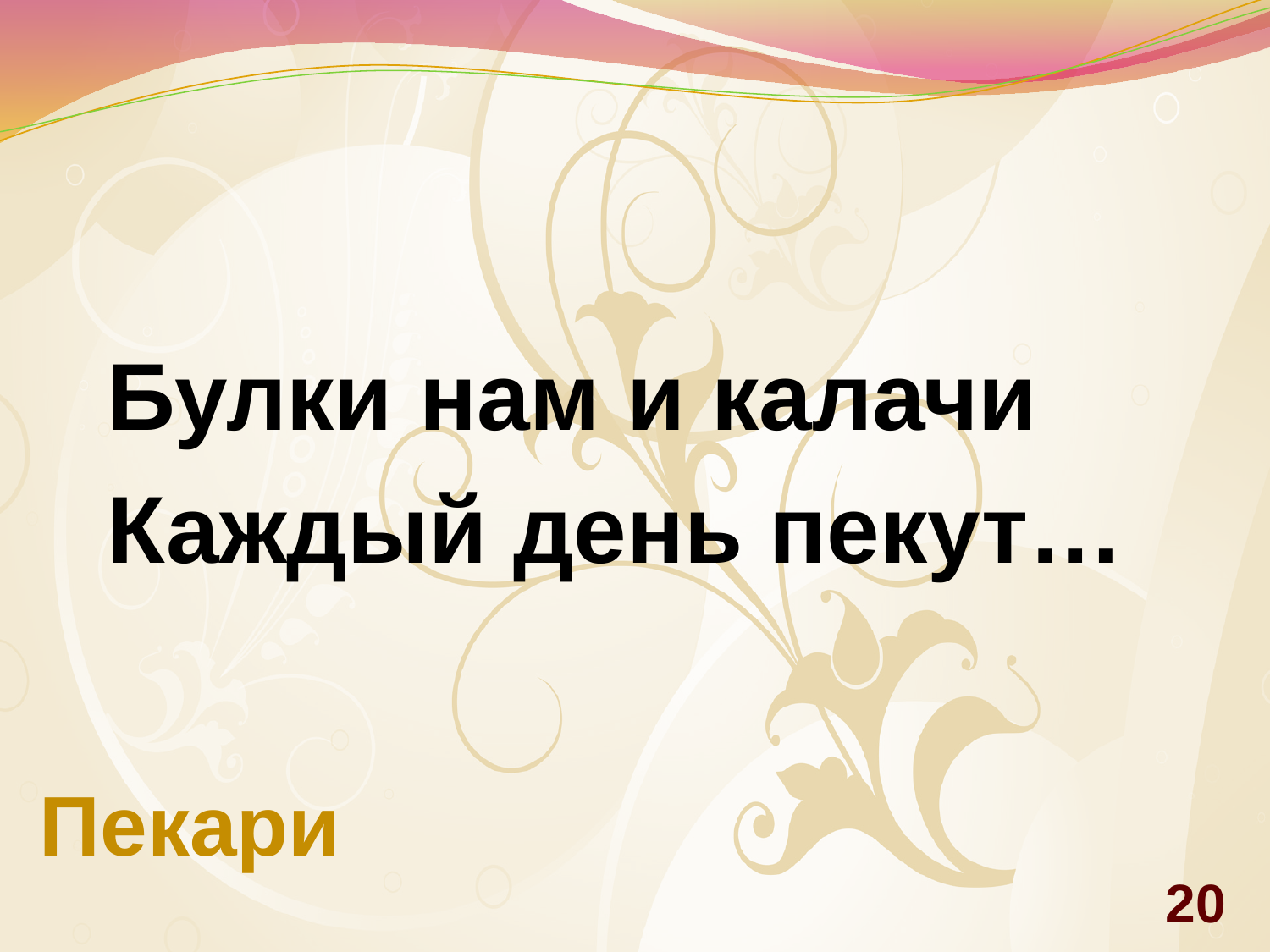

Булки нам и калачи
Каждый день пекут…
# Пекари
20